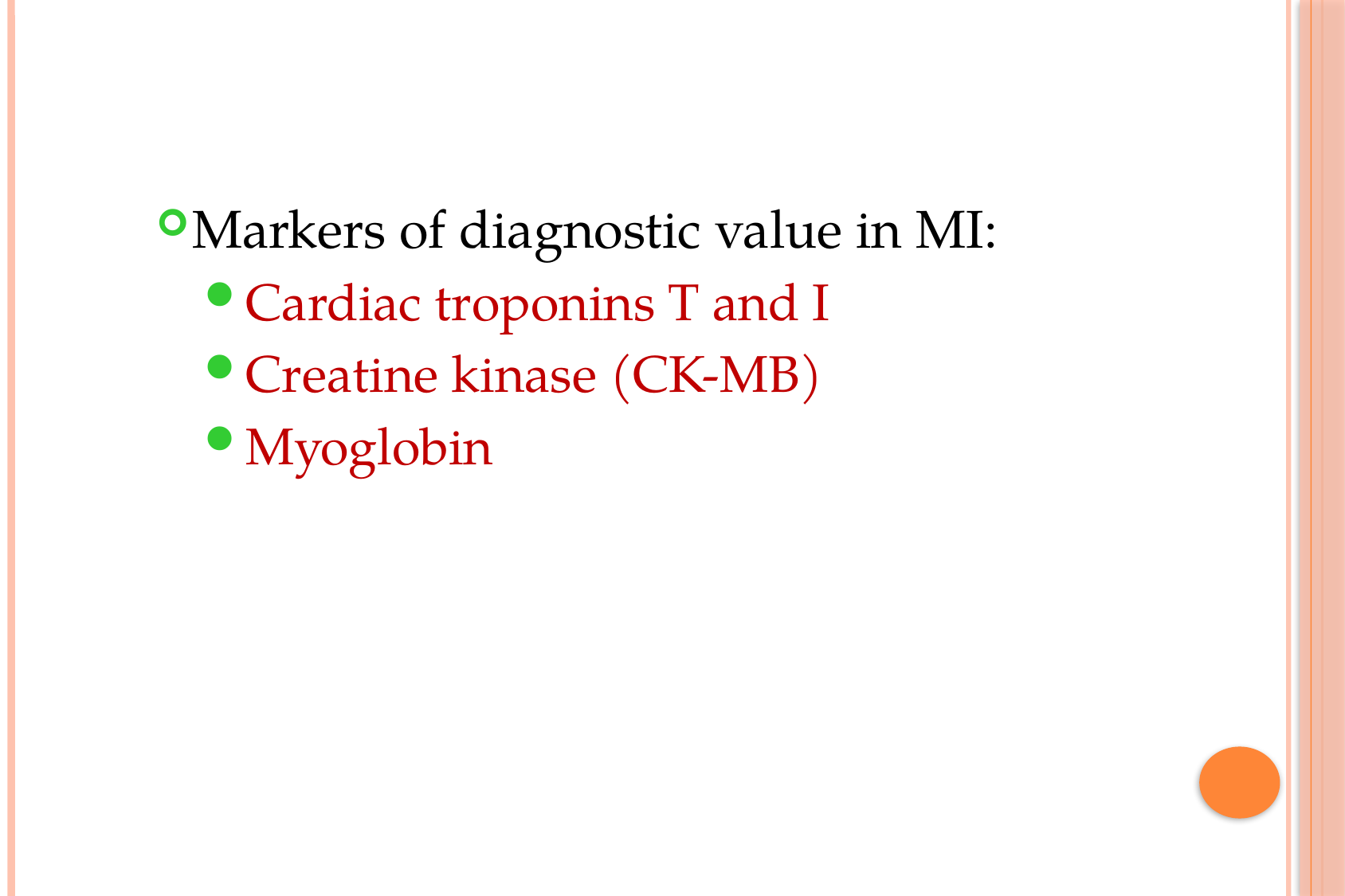

Markers of diagnostic value in MI:
Cardiac troponins T and I
Creatine kinase (CK-MB)
Myoglobin